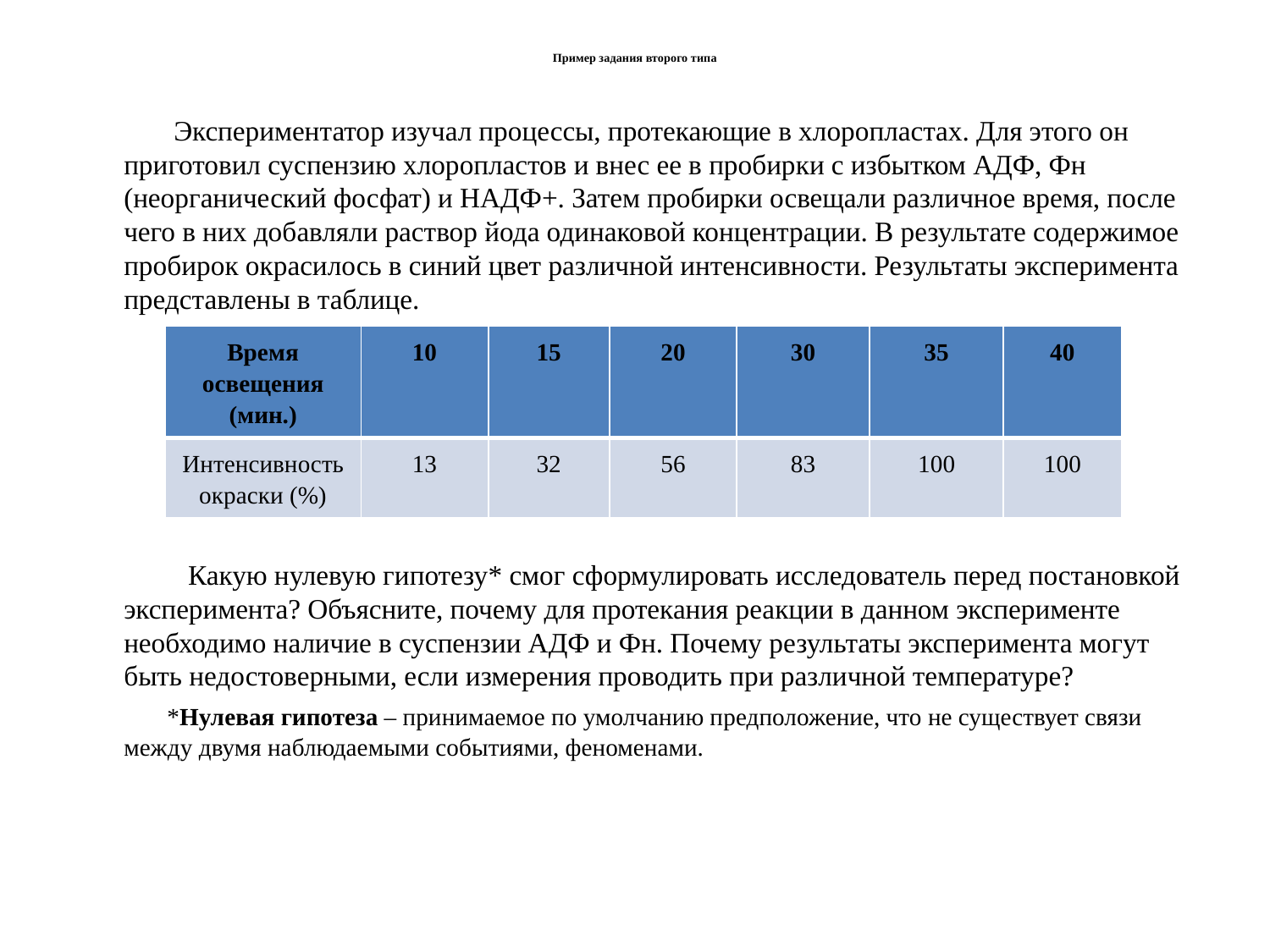

# Пример задания второго типа
              Экспериментатор изучал процессы, протекающие в хлоропластах. Для этого он приготовил суспензию хлоропластов и внес ее в пробирки с избытком АДФ, Фн (неорганический фосфат) и НАДФ+. Затем пробирки освещали различное время, после чего в них добавляли раствор йода одинаковой концентрации. В результате содержимое пробирок окрасилось в синий цвет различной интенсивности. Результаты эксперимента представлены в таблице.

                Какую нулевую гипотезу* смог сформулировать исследователь перед постановкой эксперимента? Объясните, почему для протекания реакции в данном эксперименте необходимо наличие в суспензии АДФ и Фн. Почему результаты эксперимента могут быть недостоверными, если измерения проводить при различной температуре?
             *Нулевая гипотеза – принимаемое по умолчанию предположение, что не существует связи между двумя наблюдаемыми событиями, феноменами.

| Время освещения (мин.) | 10 | 15 | 20 | 30 | 35 | 40 |
| --- | --- | --- | --- | --- | --- | --- |
| Интенсивность окраски (%) | 13 | 32 | 56 | 83 | 100 | 100 |